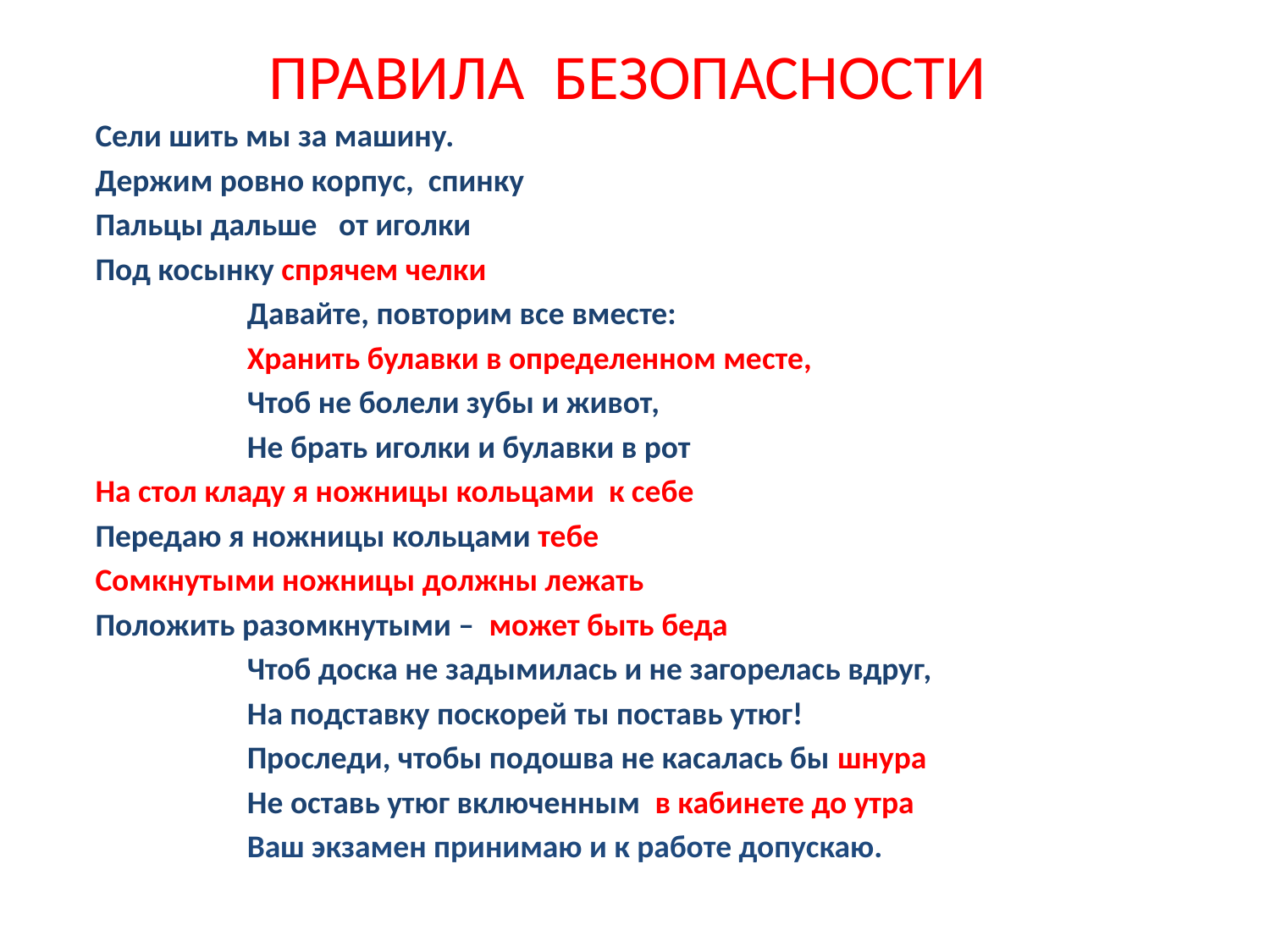

# ПРАВИЛА  БЕЗОПАСНОСТИ
Сели шить мы за машину.
Держим ровно корпус,  спинку
Пальцы дальше   от иголки
Под косынку спрячем челки
Давайте, повторим все вместе:
Хранить булавки в определенном месте,
Чтоб не болели зубы и живот,
Не брать иголки и булавки в рот
На стол кладу я ножницы кольцами  к себе
Передаю я ножницы кольцами тебе
Сомкнутыми ножницы должны лежать
Положить разомкнутыми –  может быть беда
Чтоб доска не задымилась и не загорелась вдруг,
На подставку поскорей ты поставь утюг!
Проследи, чтобы подошва не касалась бы шнура
Не оставь утюг включенным  в кабинете до утра
Ваш экзамен принимаю и к работе допускаю.